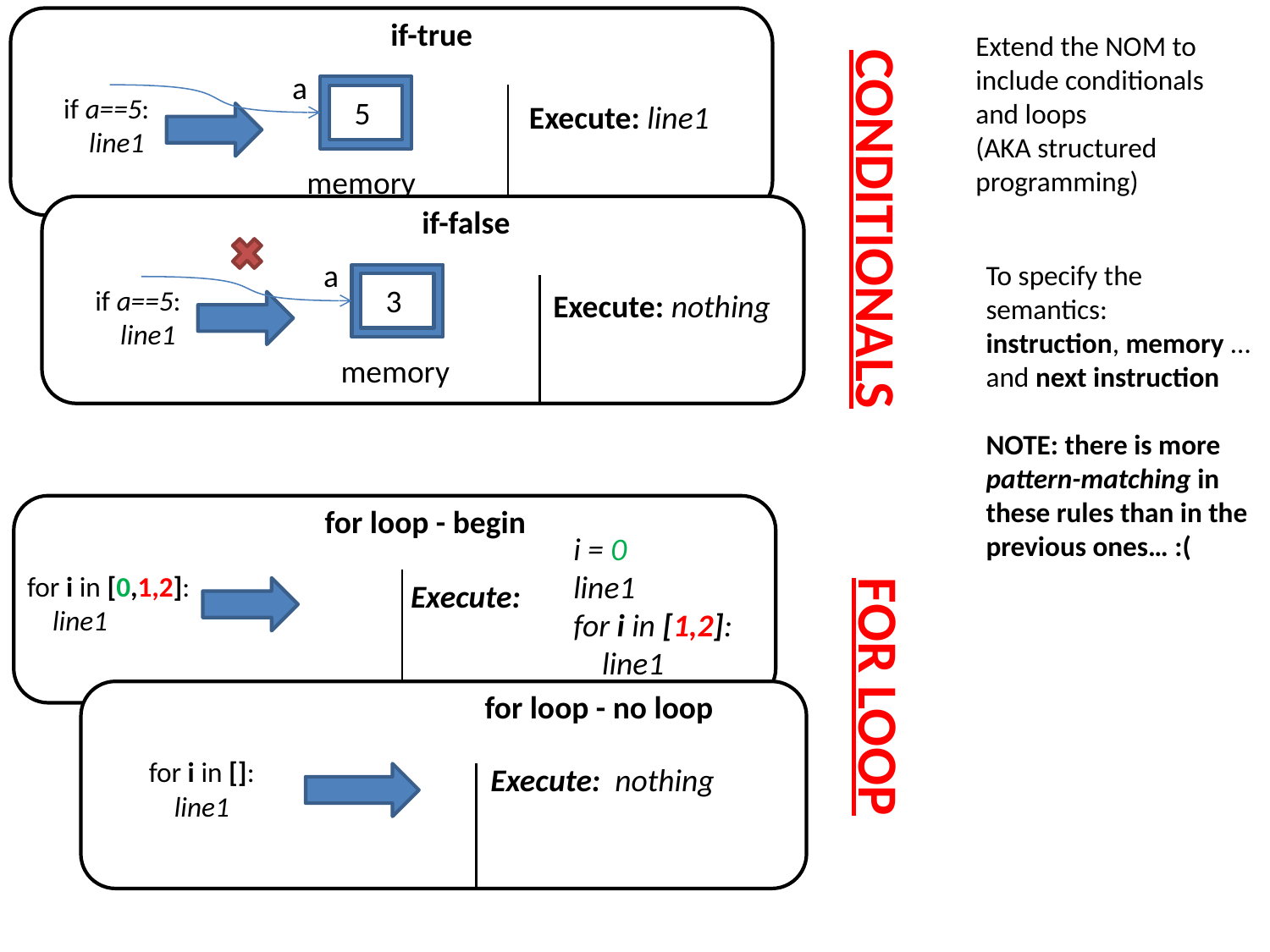

if-true
if a==5:
    line1

a

5
memory
Execute: line1
Extend the NOM to include conditionals and loops
(AKA structured programming)
CONDITIONALS

if-false
if a==5:
    line1

a

3
memory
Execute: nothing

To specify the semantics:
instruction, memory … and next instruction

NOTE: there is more pattern-matching in these rules than in the previous ones… :(

for loop - begin
for i in [0,1,2]:
    line1

i = 0
line1
for i in [1,2]:
    line1
Execute:
FOR LOOP

for loop - no loop
for i in []:
    line1

Execute:  nothing